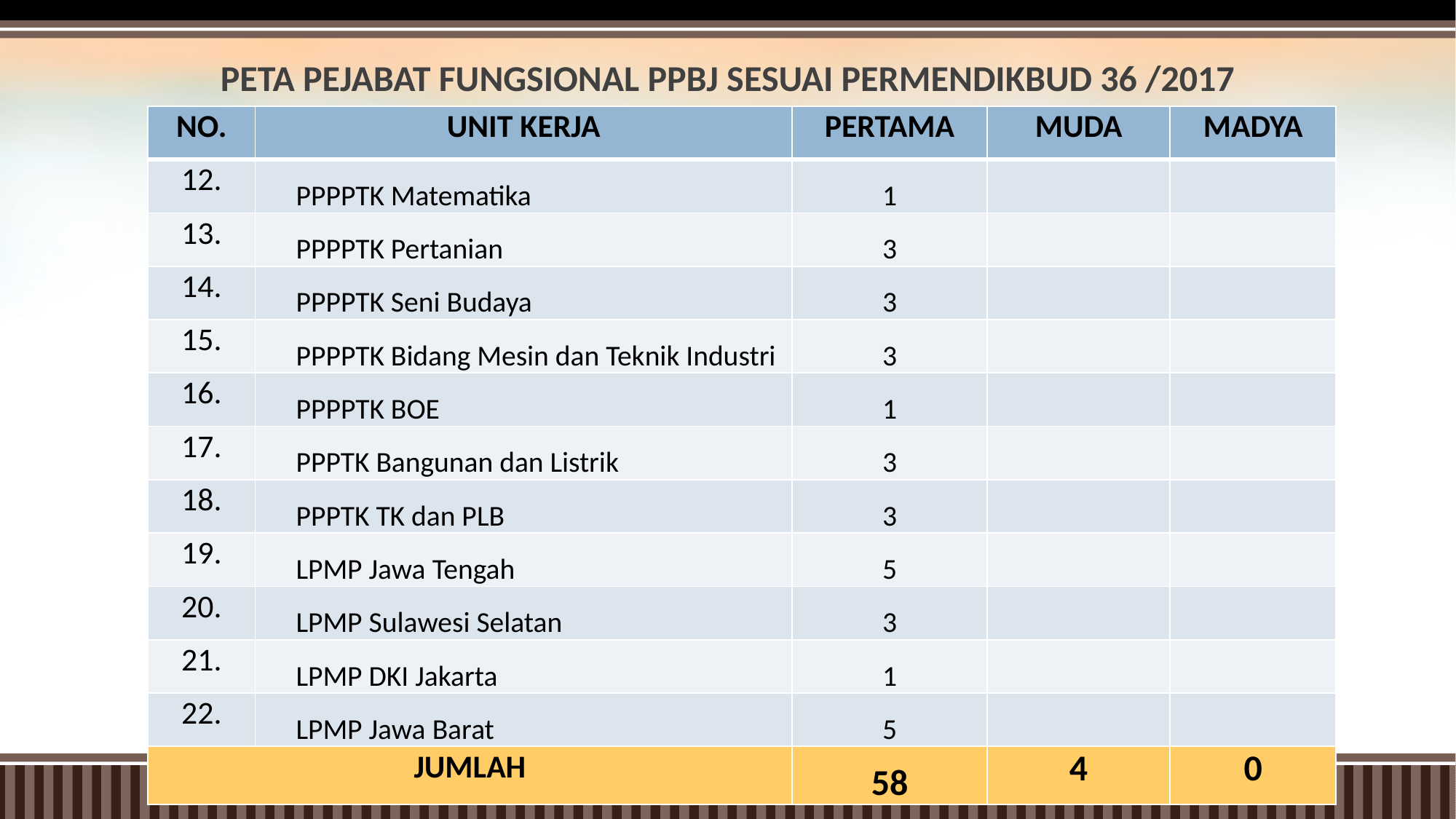

PETA PEJABAT FUNGSIONAL PPBJ SESUAI PERMENDIKBUD 36 /2017
| NO. | UNIT KERJA | PERTAMA | MUDA | MADYA |
| --- | --- | --- | --- | --- |
| 12. | PPPPTK Matematika | 1 |  |  |
| 13. | PPPPTK Pertanian | 3 |  |  |
| 14. | PPPPTK Seni Budaya | 3 |  |  |
| 15. | PPPPTK Bidang Mesin dan Teknik Industri | 3 |  |  |
| 16. | PPPPTK BOE | 1 |  |  |
| 17. | PPPTK Bangunan dan Listrik | 3 |  |  |
| 18. | PPPTK TK dan PLB | 3 |  |  |
| 19. | LPMP Jawa Tengah | 5 |  |  |
| 20. | LPMP Sulawesi Selatan | 3 |  |  |
| 21. | LPMP DKI Jakarta | 1 |  |  |
| 22. | LPMP Jawa Barat | 5 |  |  |
| JUMLAH |  | 58 | 4 | 0 |